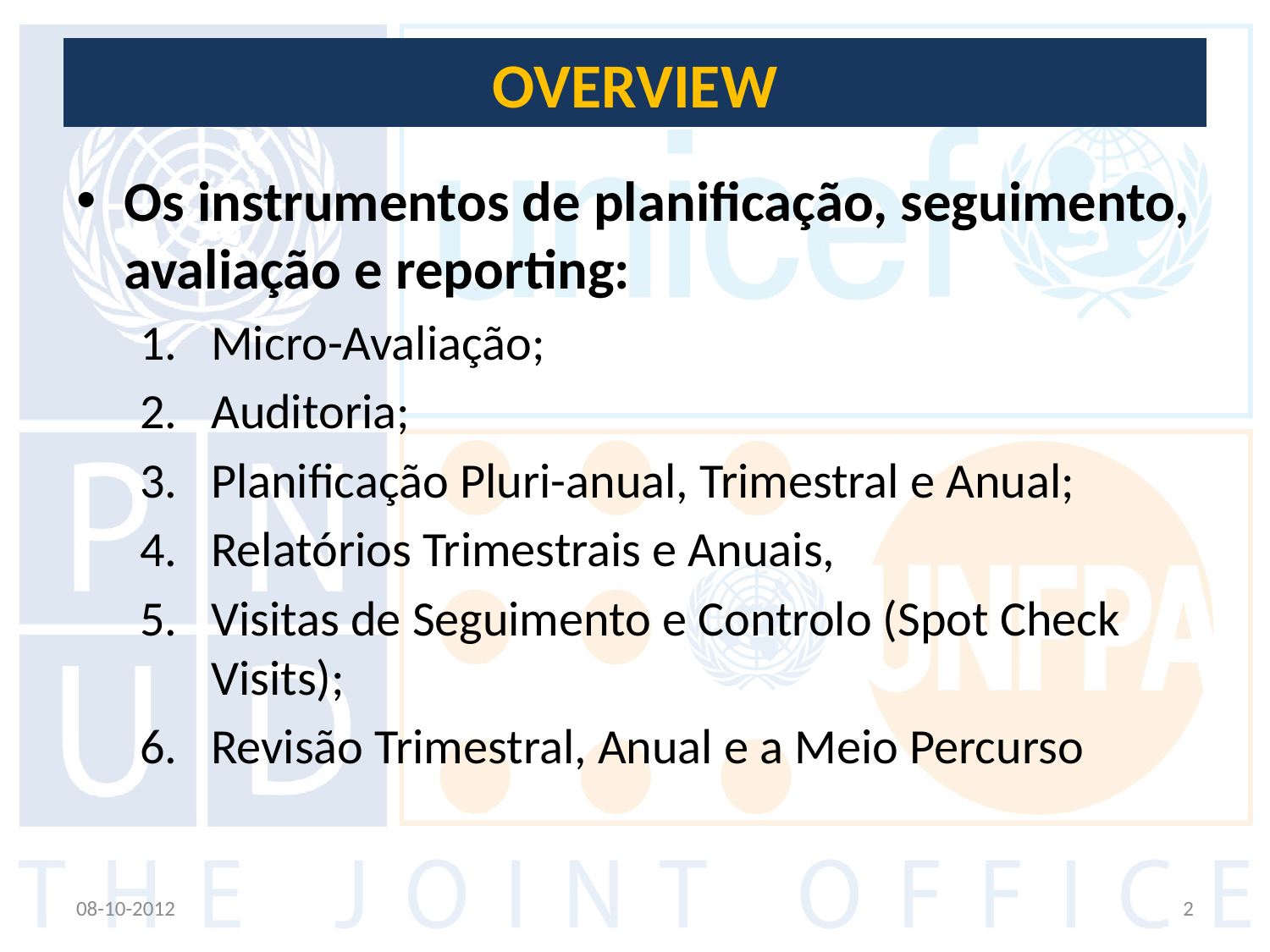

# OVERVIEW
Os instrumentos de planificação, seguimento, avaliação e reporting:
Micro-Avaliação;
Auditoria;
Planificação Pluri-anual, Trimestral e Anual;
Relatórios Trimestrais e Anuais,
Visitas de Seguimento e Controlo (Spot Check Visits);
Revisão Trimestral, Anual e a Meio Percurso
08-10-2012
2